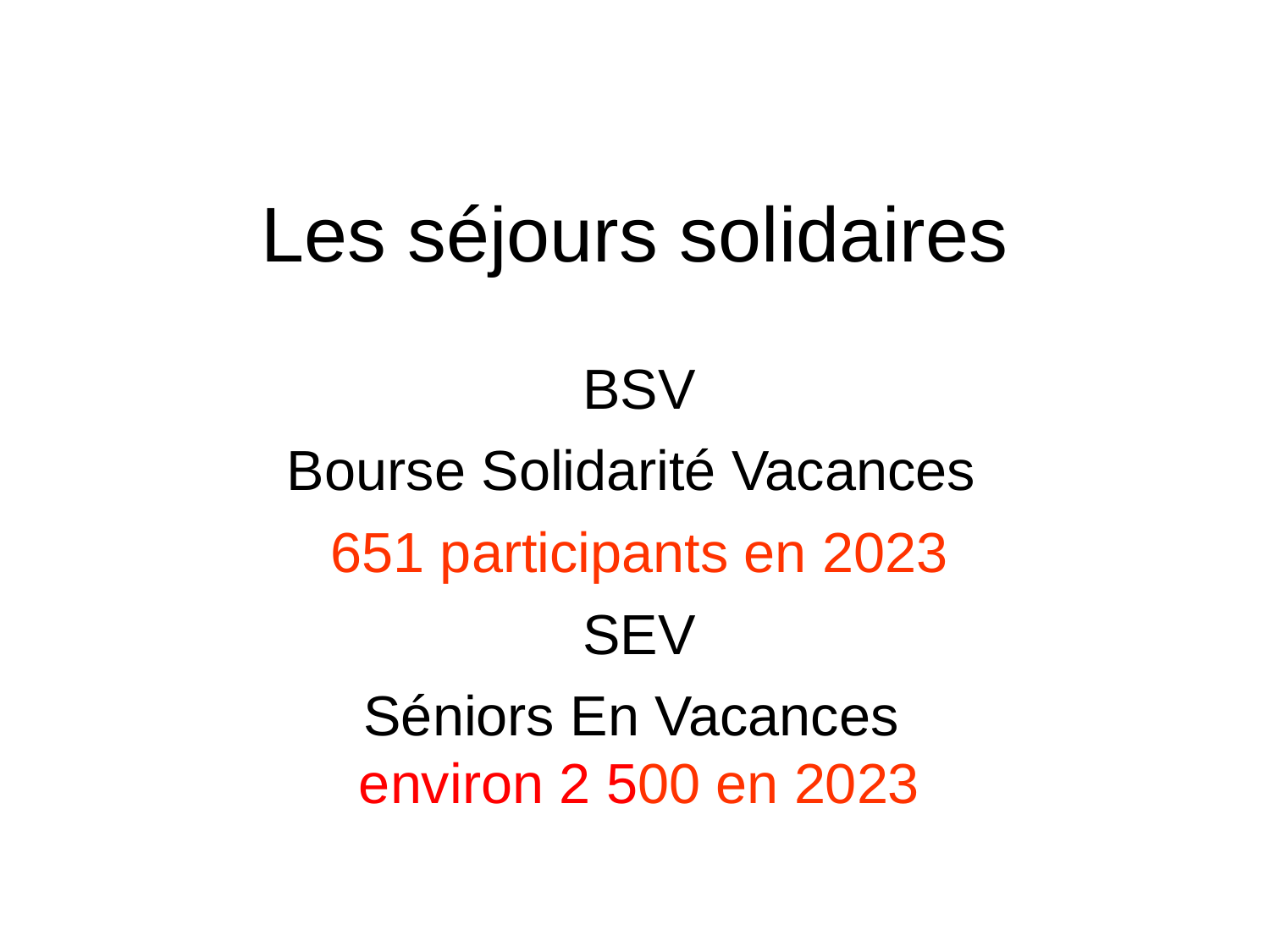

# Les séjours solidaires
BSV
Bourse Solidarité Vacances
651 participants en 2023
SEV
Séniors En Vacances
environ 2 500 en 2023